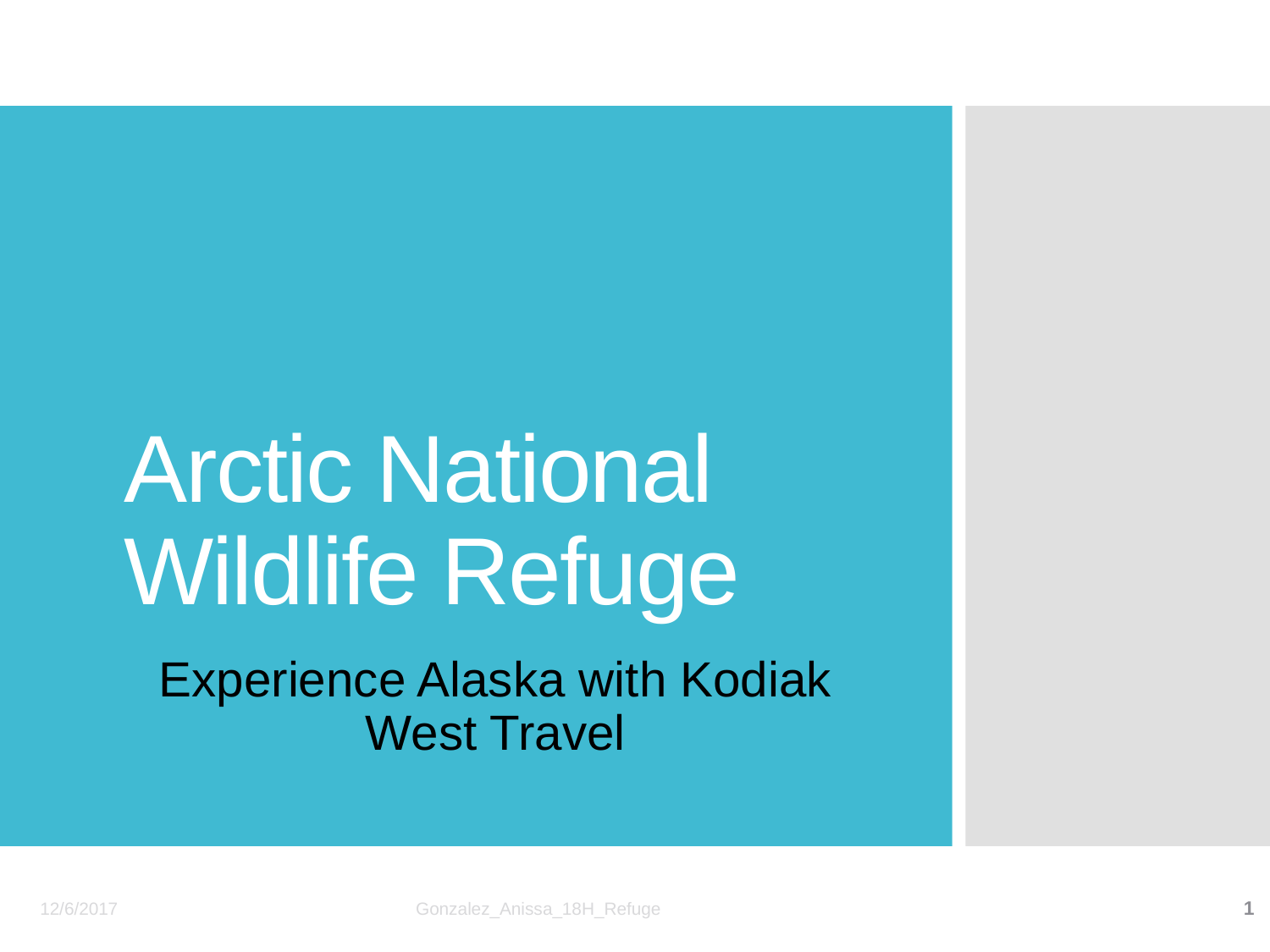

# Arctic National Wildlife Refuge
Experience Alaska with Kodiak West Travel
12/6/2017
Gonzalez_Anissa_18H_Refuge
1